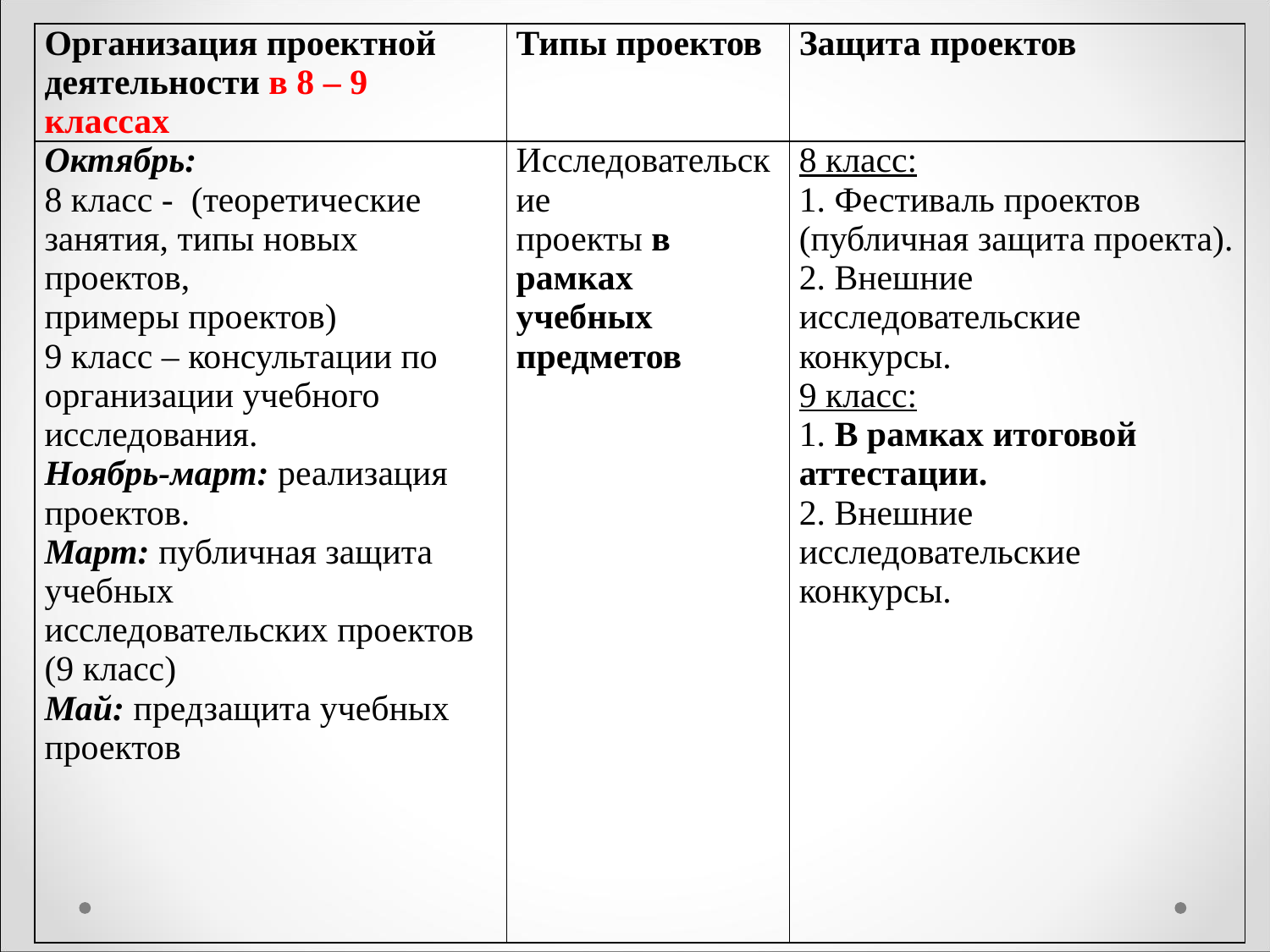

| Организация проектной деятельности в 8 – 9 классах | Типы проектов | Защита проектов |
| --- | --- | --- |
| Октябрь: 8 класс - (теоретические занятия, типы новых проектов, примеры проектов) 9 класс – консультации по организации учебного исследования. Ноябрь-март: реализация проектов. Март: публичная защита учебных исследовательских проектов (9 класс) Май: предзащита учебных проектов | Исследовательские проекты в рамках учебных предметов | 8 класс: 1. Фестиваль проектов (публичная защита проекта). 2. Внешние исследовательские конкурсы. 9 класс: 1. В рамках итоговой аттестации. 2. Внешние исследовательские конкурсы. |